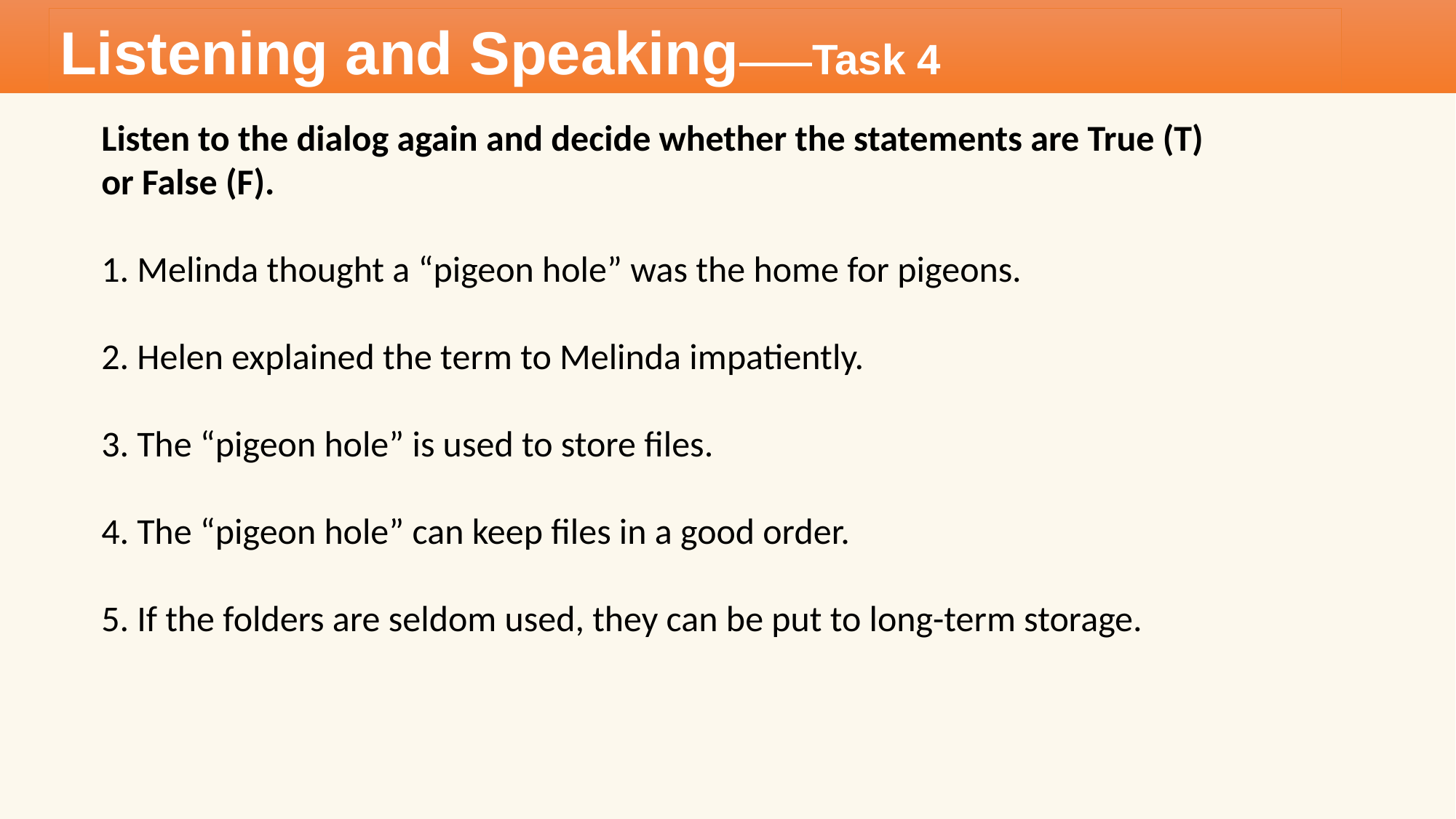

Listening and Speaking——Task 4
Listen to the dialog again and decide whether the statements are True (T)
or False (F).

1. Melinda thought a “pigeon hole” was the home for pigeons.

2. Helen explained the term to Melinda impatiently.

3. The “pigeon hole” is used to store files.

4. The “pigeon hole” can keep files in a good order.

5. If the folders are seldom used, they can be put to long-term storage.